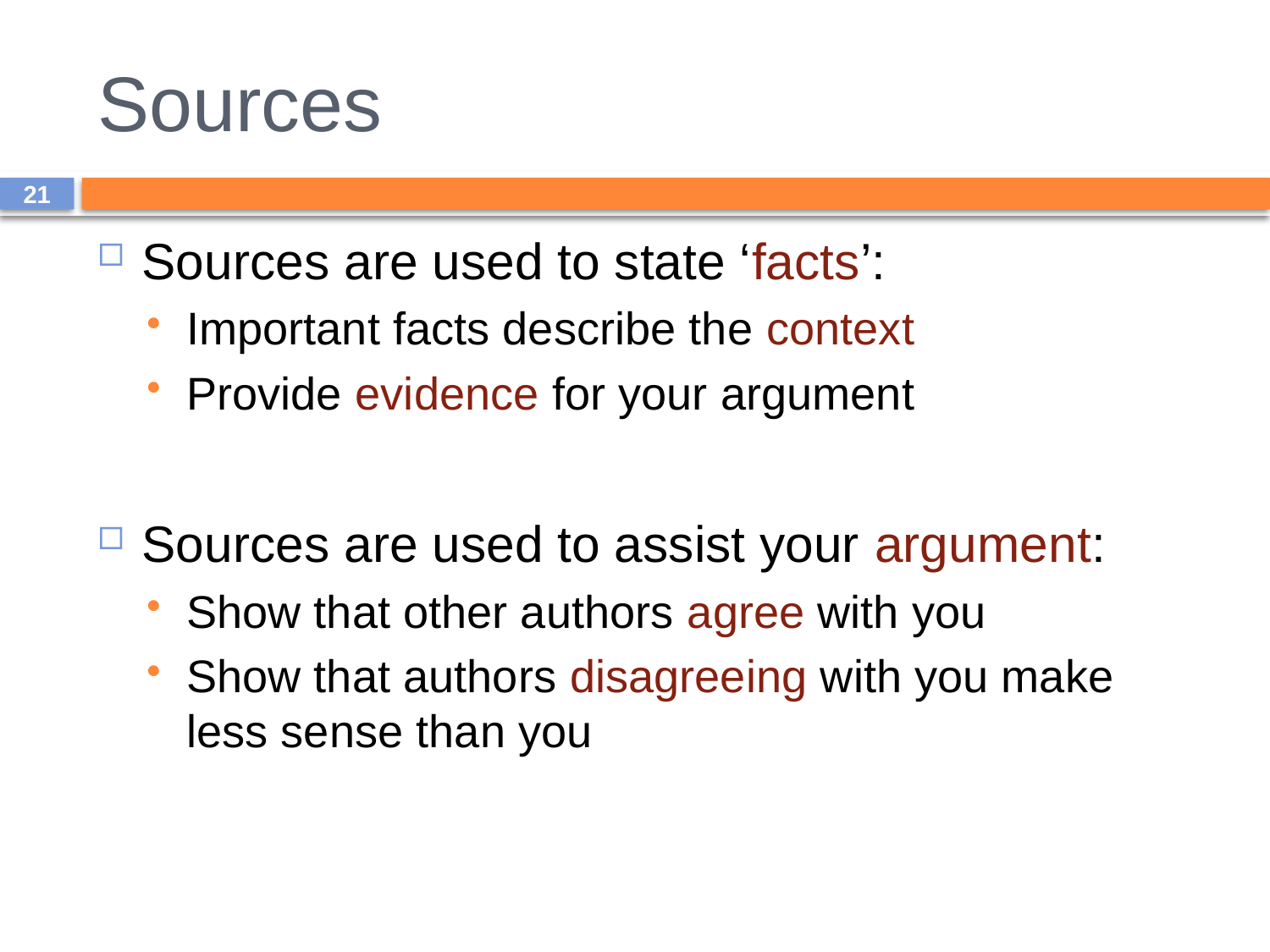

# Sources
21
Sources are used to state ‘facts’:
Important facts describe the context
Provide evidence for your argument

Sources are used to assist your argument:
Show that other authors agree with you
Show that authors disagreeing with you make less sense than you